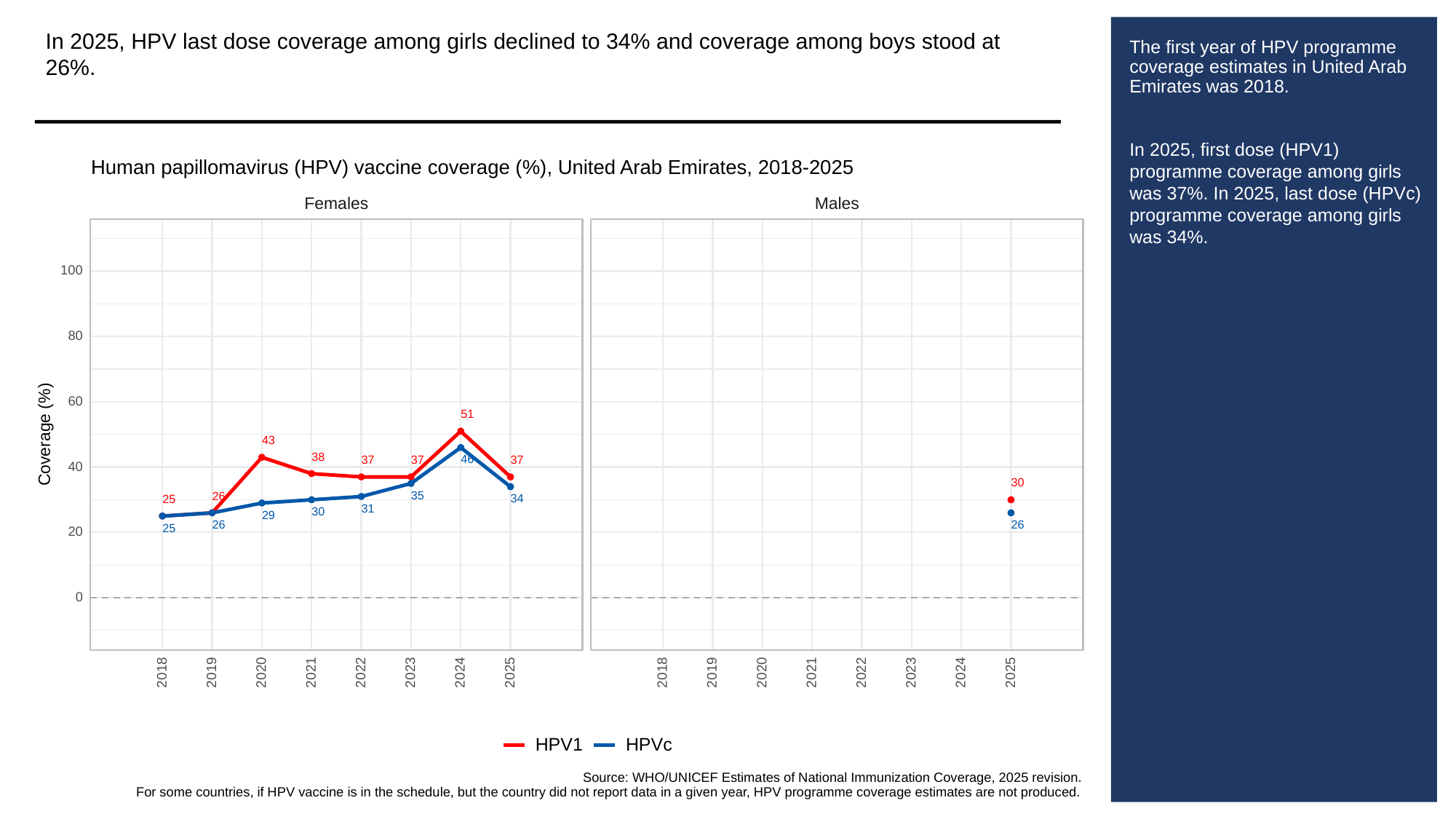

In 2025, HPV last dose coverage among girls declined to 34% and coverage among boys stood at 26%.
# The first year of HPV programme coverage estimates in United Arab Emirates was 2018.

In 2025, first dose (HPV1) programme coverage among girls was 37%. In 2025, last dose (HPVc) programme coverage among girls was 34%.

Human papillomavirus (HPV) vaccine coverage (%), United Arab Emirates, 2018-2025
Females
Males

100

80

60

51
Coverage (%)

43

38

46
37
37
37
40

30

35
26

34
25

31
30

29

26
26
25
20

0

2023
2023
2018
2019
2020
2021
2022
2024
2025
2018
2019
2020
2021
2022
2024
2025
HPVc
HPV1

Source: WHO/UNICEF Estimates of National Immunization Coverage, 2025 revision.
For some countries, if HPV vaccine is in the schedule, but the country did not report data in a given year, HPV programme coverage estimates are not produced.